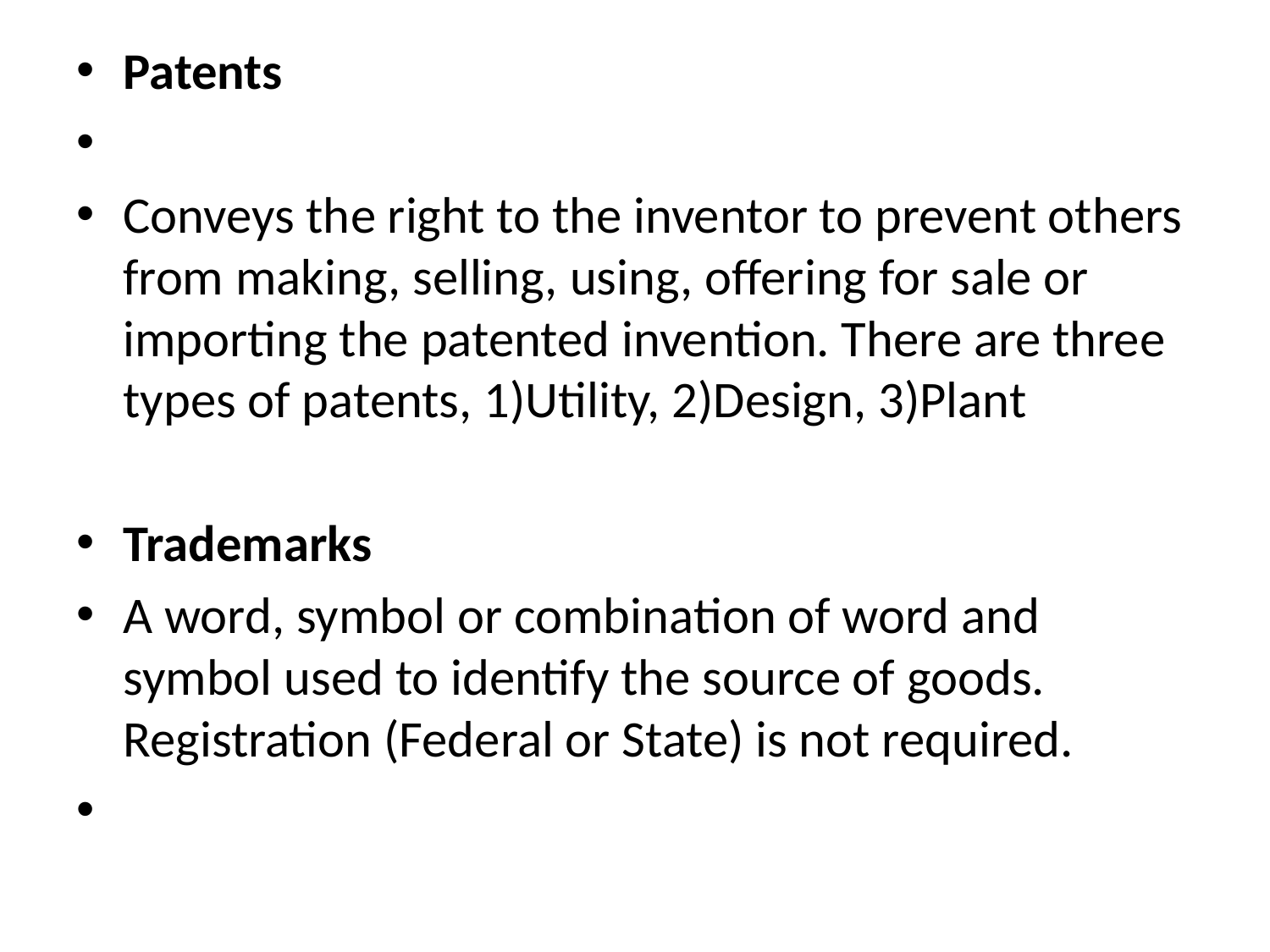

Patents

Conveys the right to the inventor to prevent others from making, selling, using, offering for sale or importing the patented invention. There are three types of patents, 1)Utility, 2)Design, 3)Plant

Trademarks
A word, symbol or combination of word and symbol used to identify the source of goods. Registration (Federal or State) is not required.

#